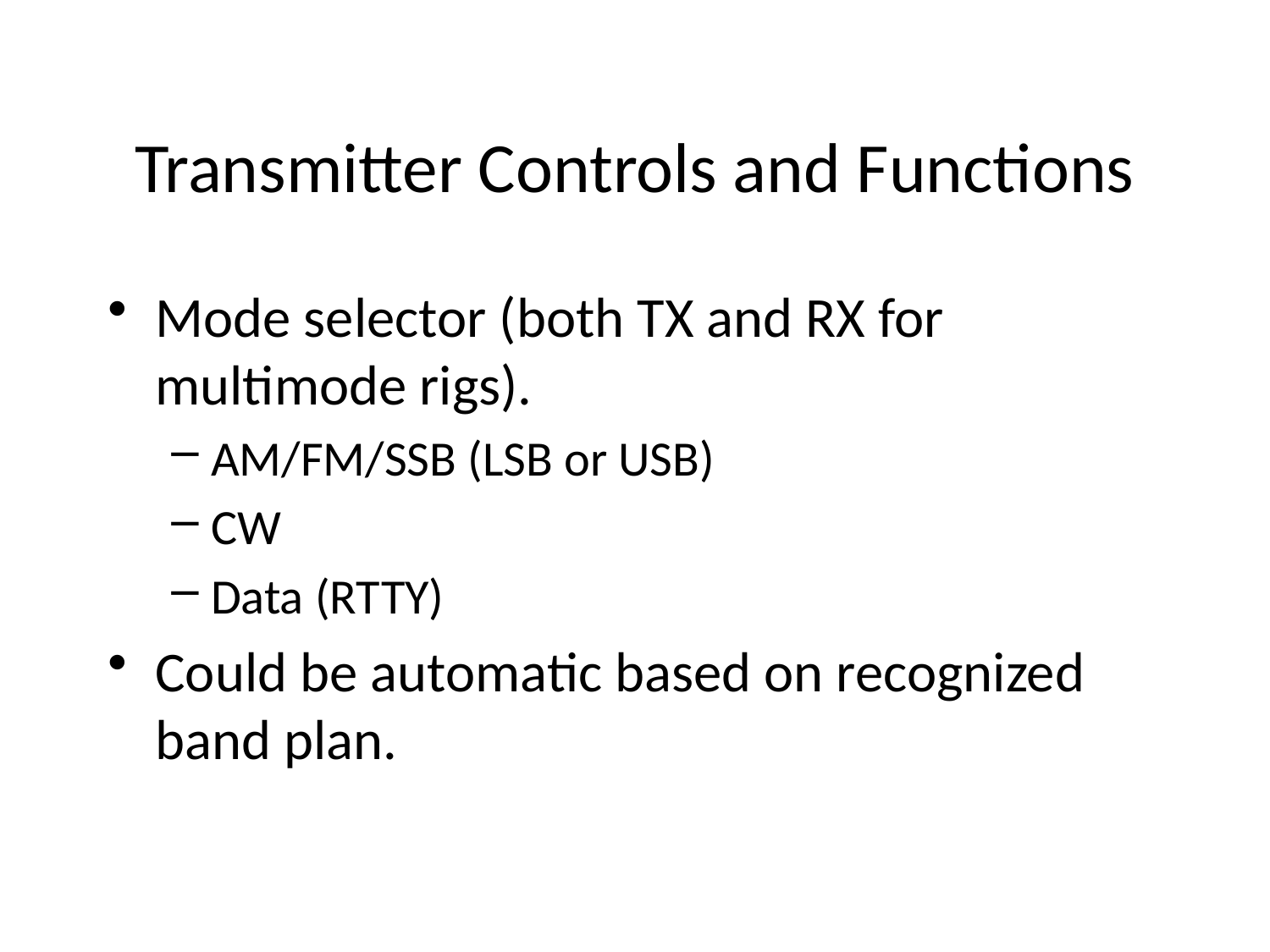

Transmitter Controls and Functions
Mode selector (both TX and RX for multimode rigs).
AM/FM/SSB (LSB or USB)
CW
Data (RTTY)
Could be automatic based on recognized band plan.